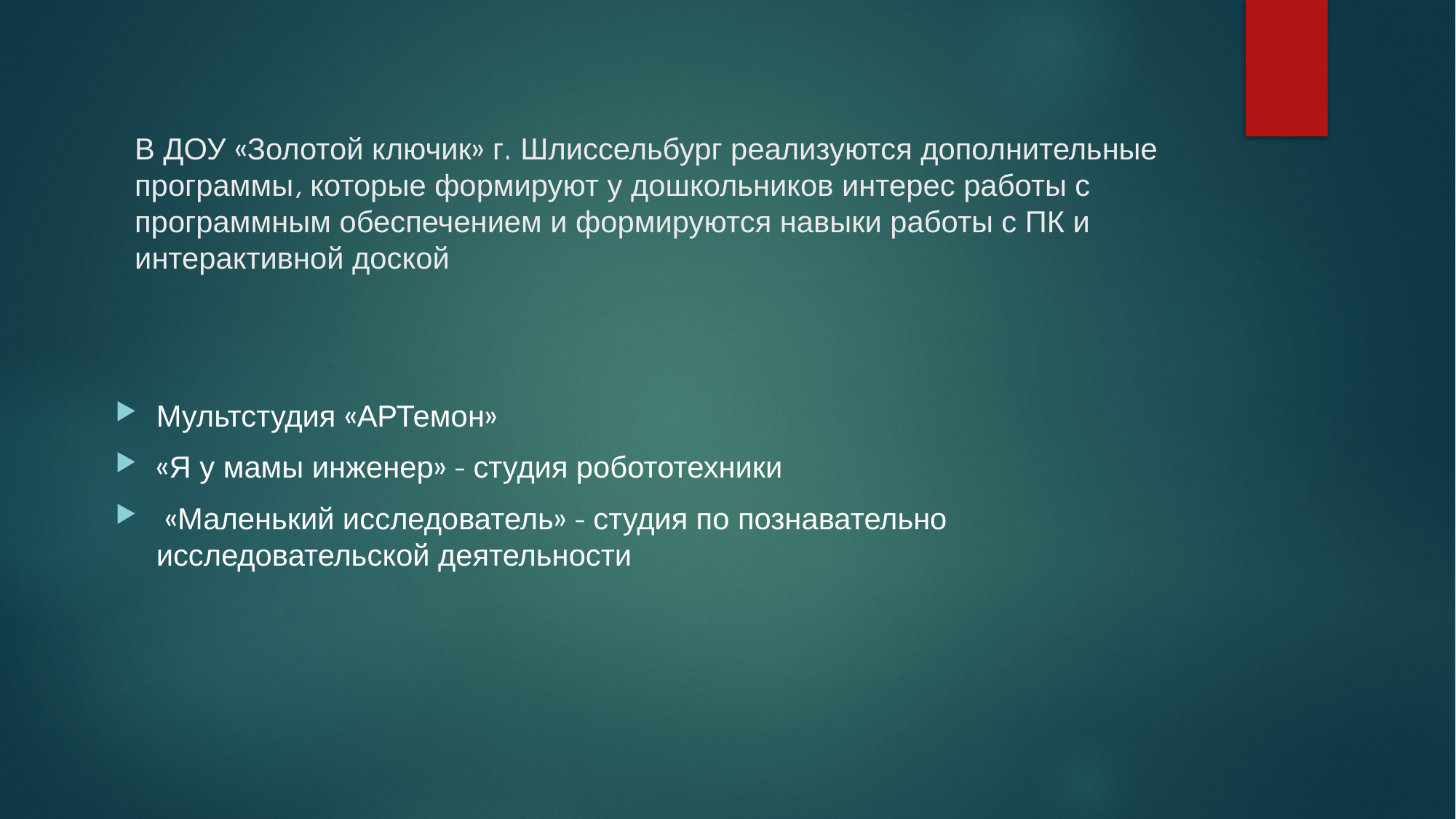

# В ДОУ «Золотой ключик» г. Шлиссельбург реализуются дополнительные программы, которые формируют у дошкольников интерес работы с программным обеспечением и формируются навыки работы с ПК и интерактивной доской
Мультстудия «АРТемон»
«Я у мамы инженер» - студия робототехники
 «Маленький исследователь» - студия по познавательно исследовательской деятельности